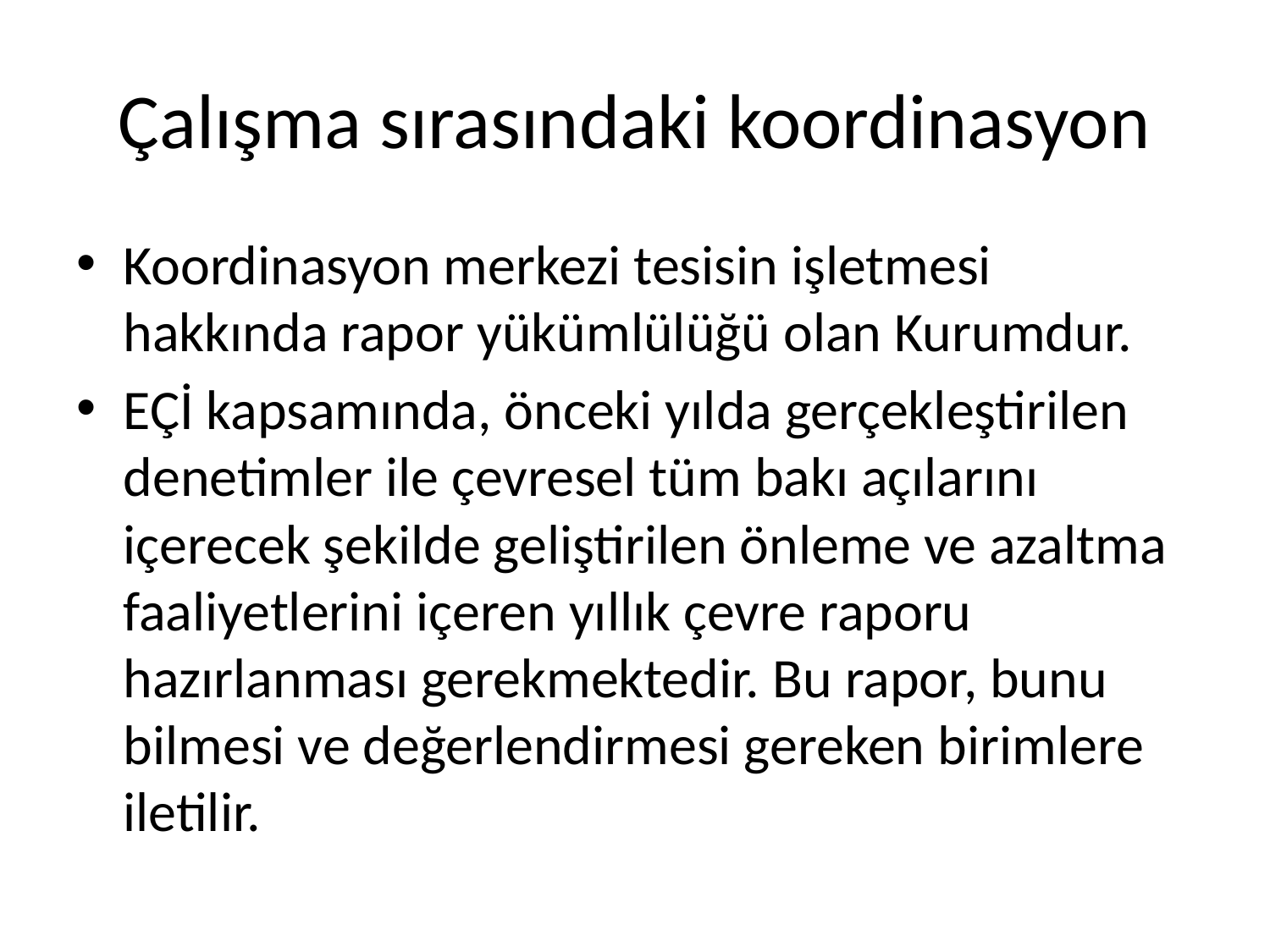

# Çalışma sırasındaki koordinasyon
Koordinasyon merkezi tesisin işletmesi hakkında rapor yükümlülüğü olan Kurumdur.
EÇİ kapsamında, önceki yılda gerçekleştirilen denetimler ile çevresel tüm bakı açılarını içerecek şekilde geliştirilen önleme ve azaltma faaliyetlerini içeren yıllık çevre raporu hazırlanması gerekmektedir. Bu rapor, bunu bilmesi ve değerlendirmesi gereken birimlere iletilir.